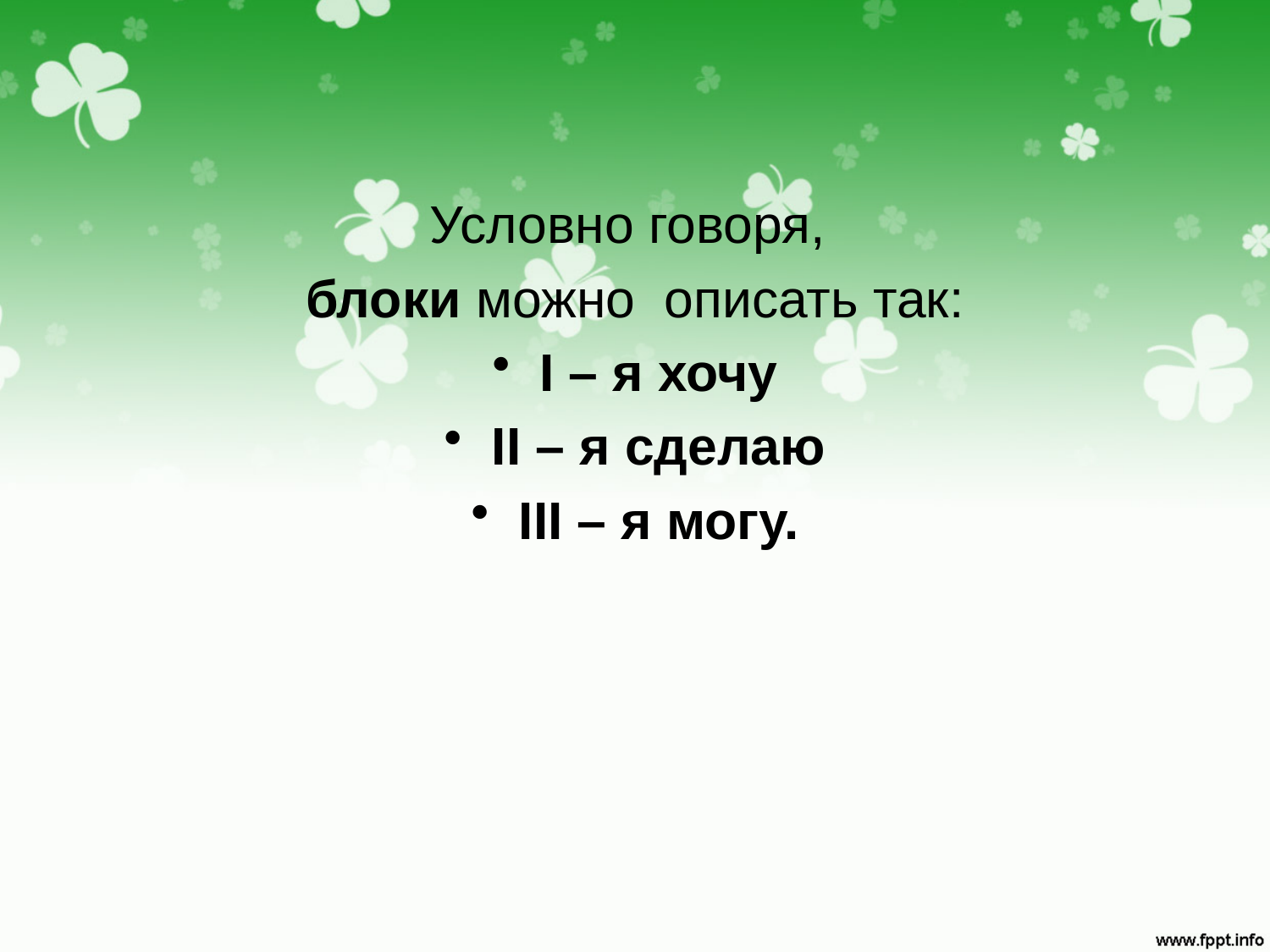

Условно говоря,
блоки можно  описать так:
I – я хочу
II – я сделаю
III – я могу.